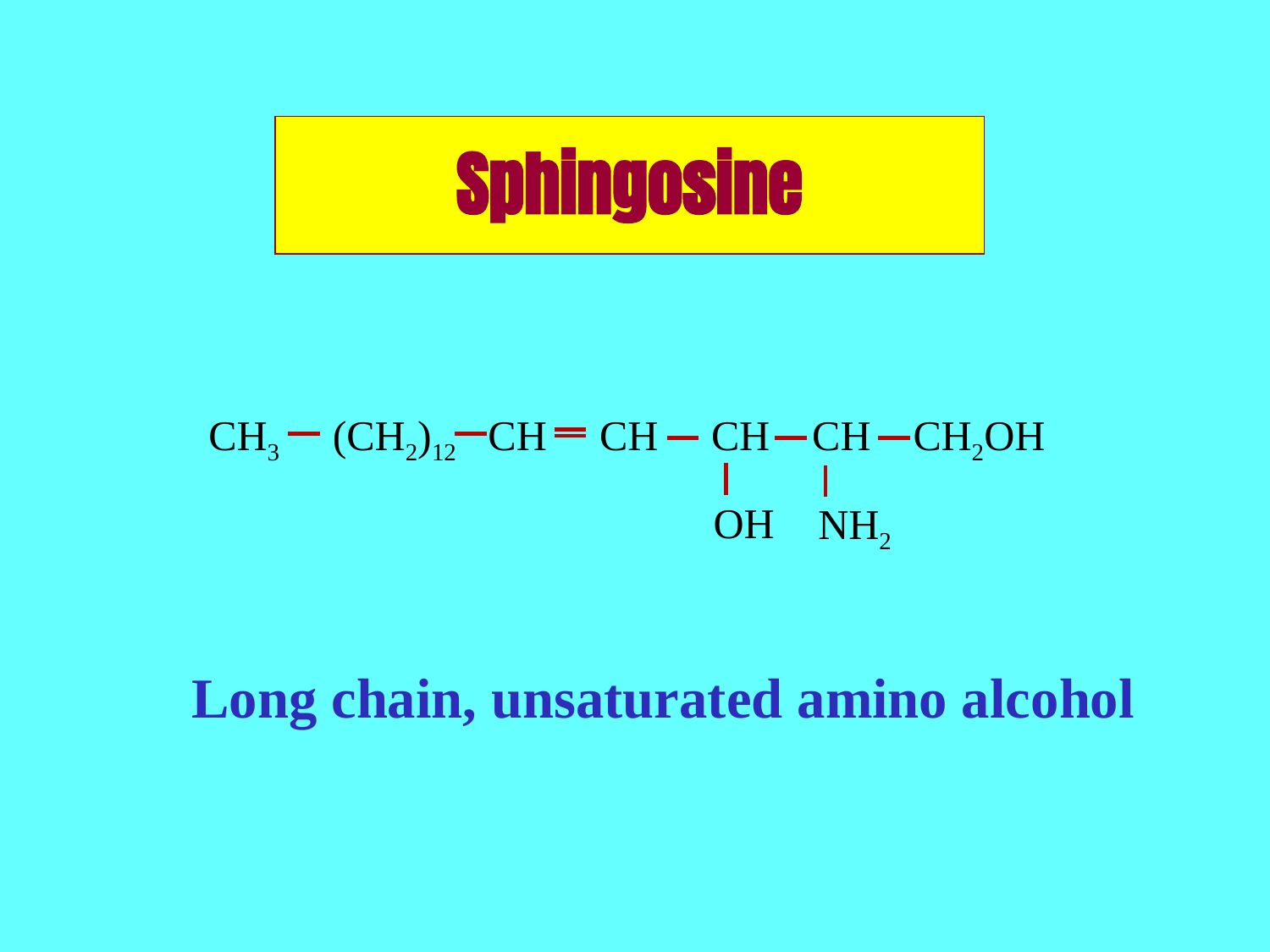

Sphingosine
CH3     (CH2)12   CH     CH     CH    CH    CH2OH
OH
NH2
Long chain, unsaturated amino alcohol